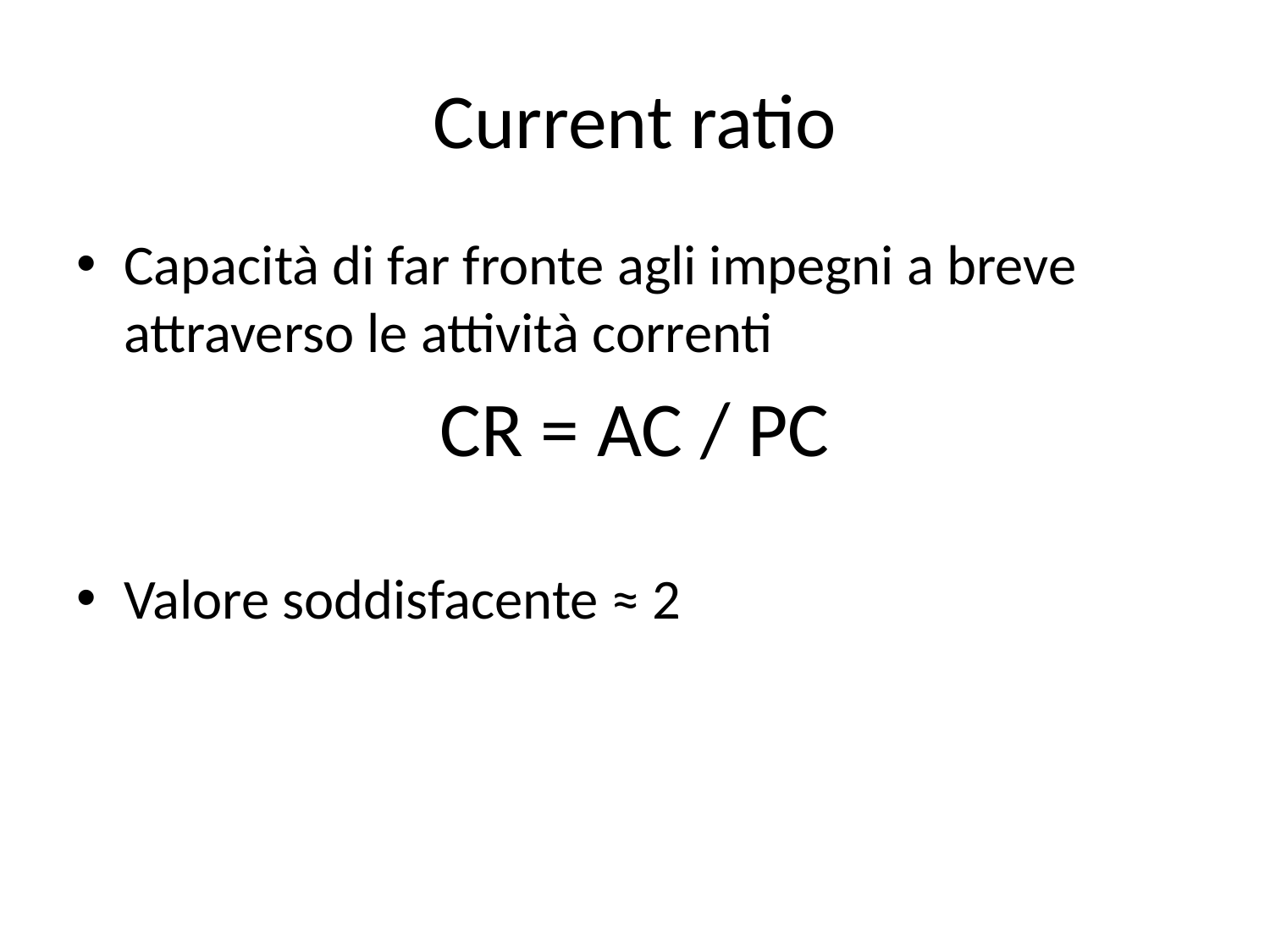

# Current ratio
Capacità di far fronte agli impegni a breve attraverso le attività correnti
CR = AC / PC

Valore soddisfacente ≈ 2